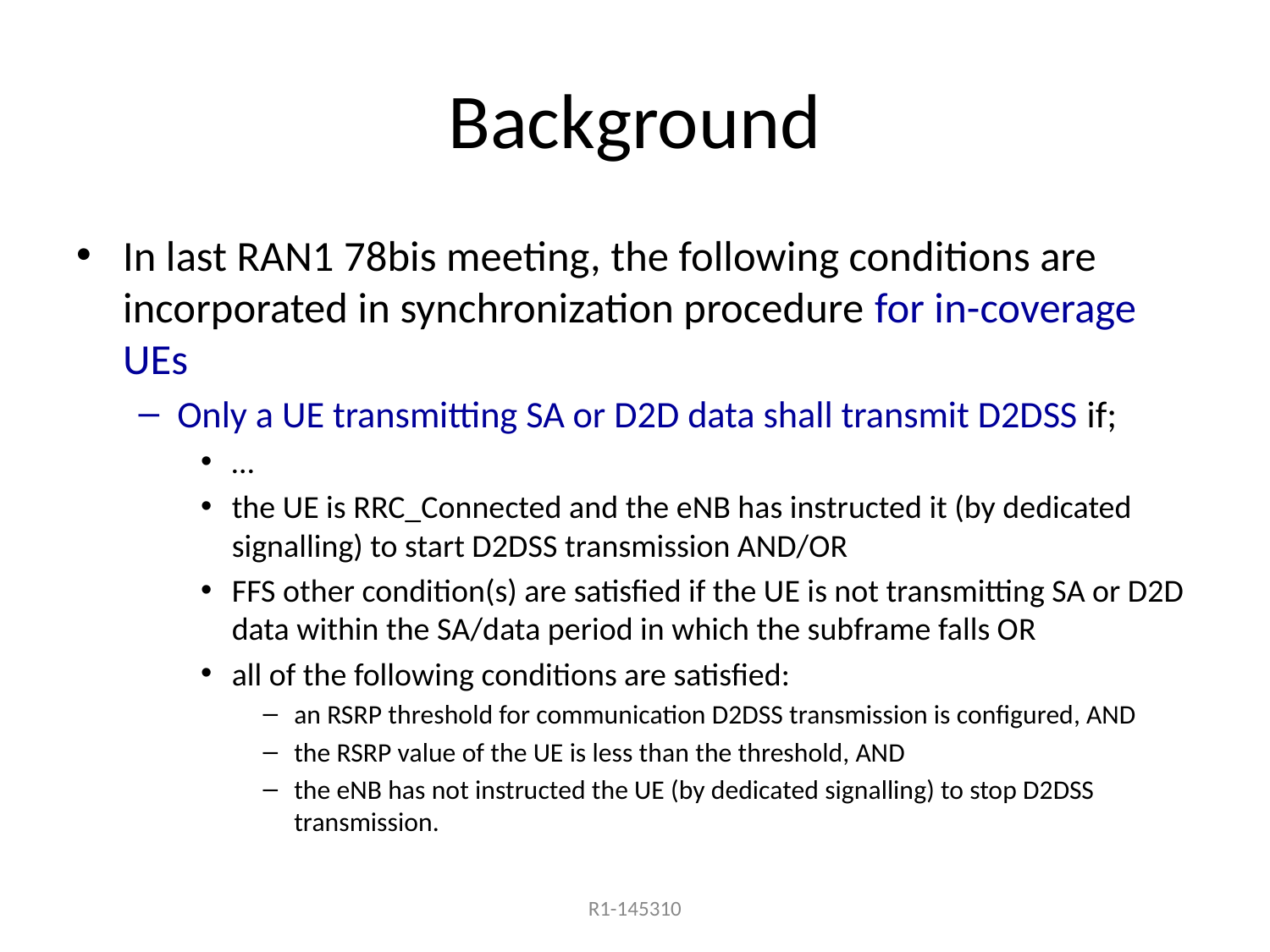

# Background
In last RAN1 78bis meeting, the following conditions are incorporated in synchronization procedure for in-coverage UEs
Only a UE transmitting SA or D2D data shall transmit D2DSS if;
…
the UE is RRC_Connected and the eNB has instructed it (by dedicated signalling) to start D2DSS transmission AND/OR
FFS other condition(s) are satisfied if the UE is not transmitting SA or D2D data within the SA/data period in which the subframe falls OR
all of the following conditions are satisfied:
an RSRP threshold for communication D2DSS transmission is configured, AND
the RSRP value of the UE is less than the threshold, AND
the eNB has not instructed the UE (by dedicated signalling) to stop D2DSS transmission.

R1-145310